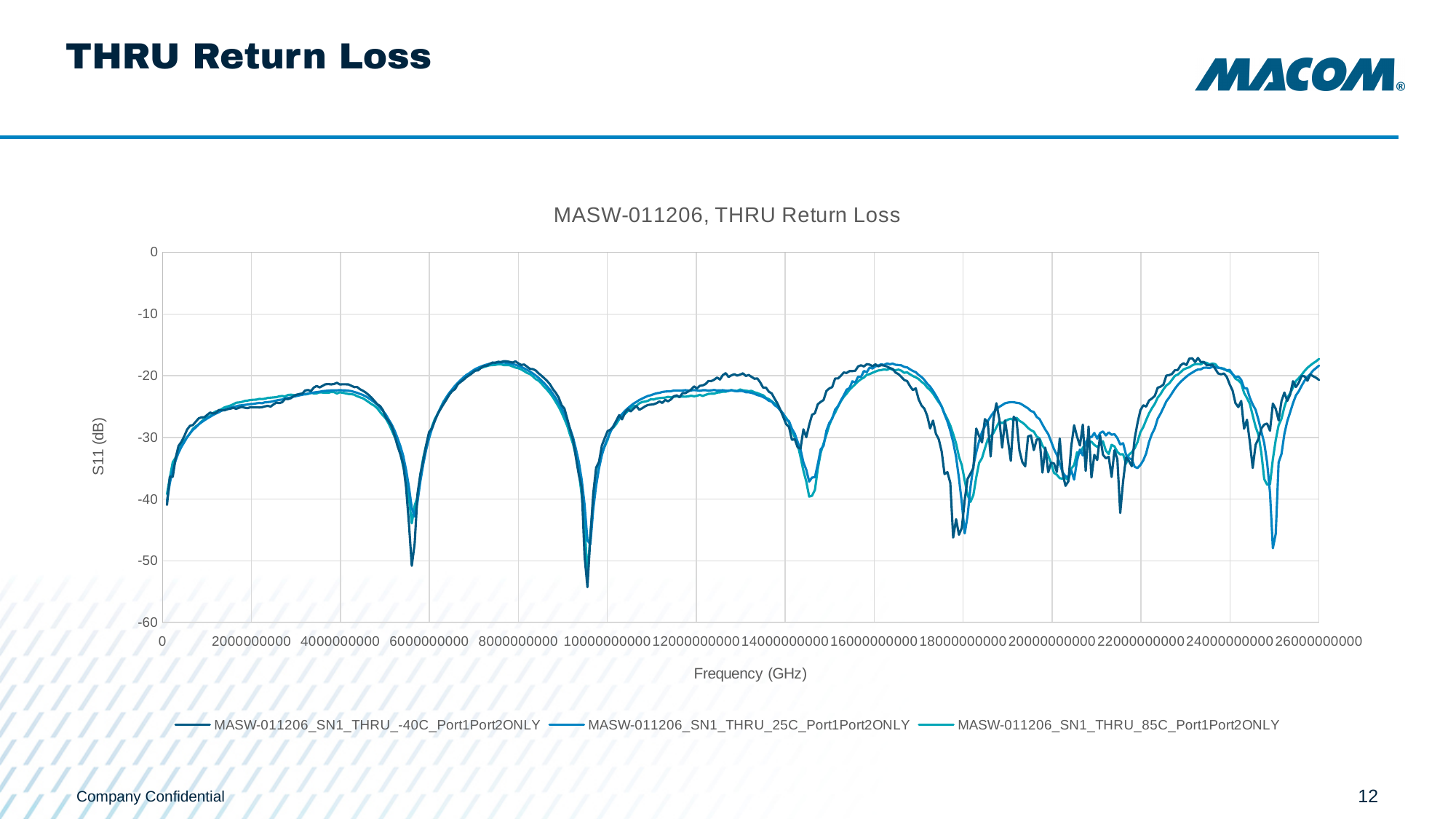

# THRU Return Loss

### Chart: MASW-011206, THRU Return Loss

| Category | MASW-011206_SN1_THRU_-40C_Port1Port2ONLY | MASW-011206_SN1_THRU_25C_Port1Port2ONLY | MASW-011206_SN1_THRU_85C_Port1Port2ONLY |
|---|---|---|---|